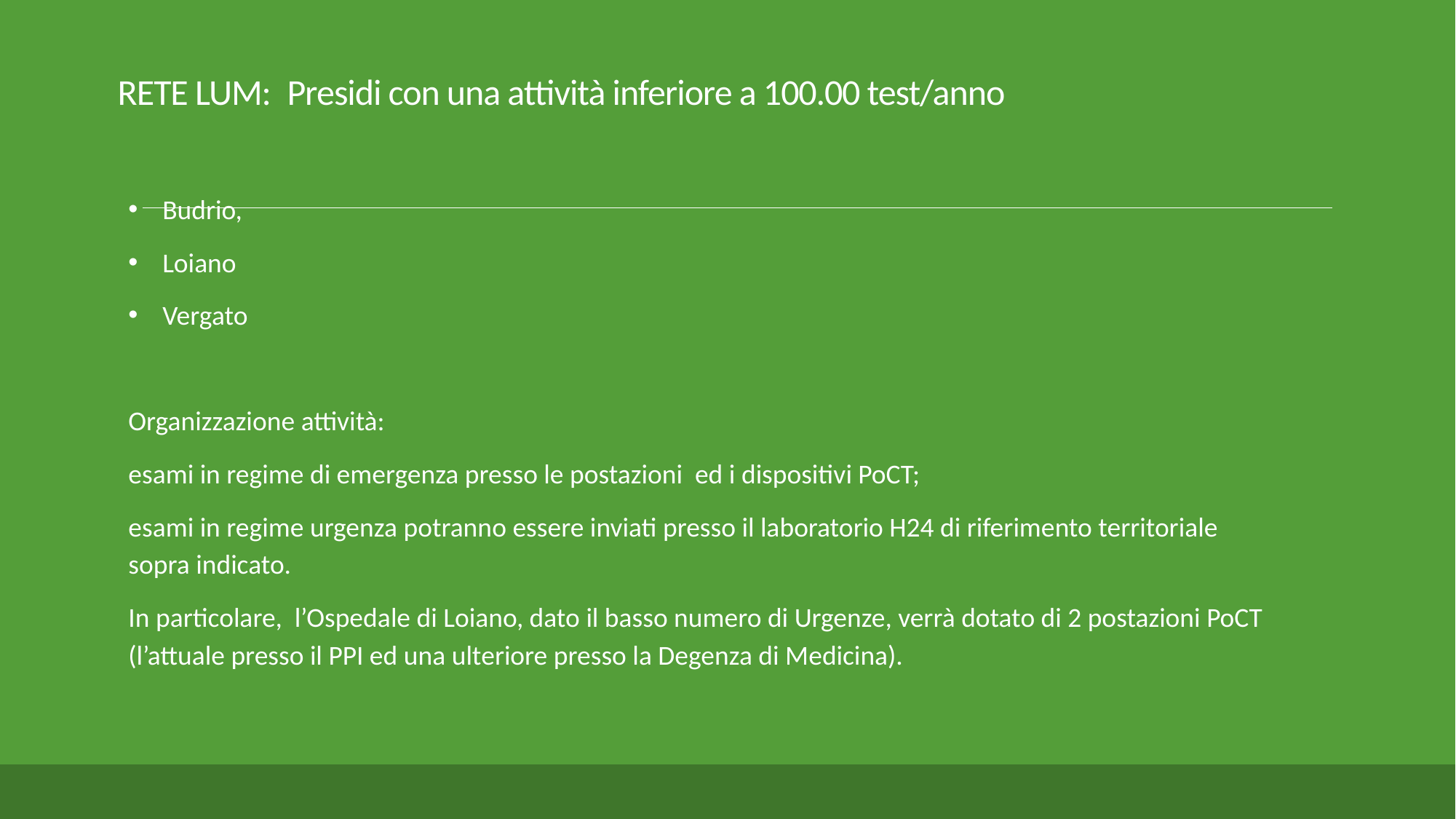

# RETE LUM:  Presidi con una attività inferiore a 100.00 test/anno
Budrio,
Loiano
Vergato

Organizzazione attività:
esami in regime di emergenza presso le postazioni  ed i dispositivi PoCT;
esami in regime urgenza potranno essere inviati presso il laboratorio H24 di riferimento territoriale sopra indicato.
In particolare,  l’Ospedale di Loiano, dato il basso numero di Urgenze, verrà dotato di 2 postazioni PoCT (l’attuale presso il PPI ed una ulteriore presso la Degenza di Medicina).